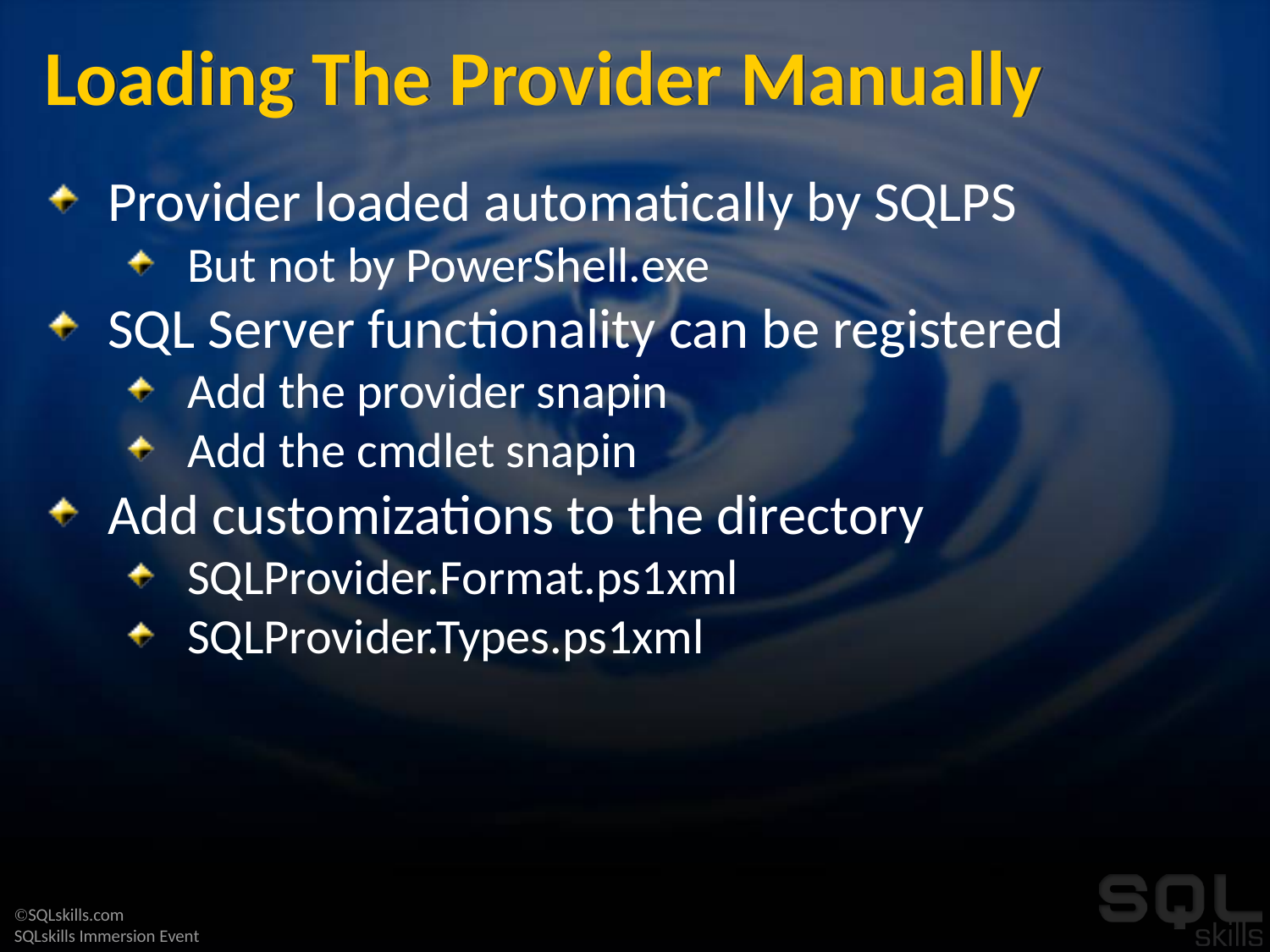

# Loading The Provider Manually
Provider loaded automatically by SQLPS
But not by PowerShell.exe
SQL Server functionality can be registered
Add the provider snapin
Add the cmdlet snapin
Add customizations to the directory
SQLProvider.Format.ps1xml
SQLProvider.Types.ps1xml